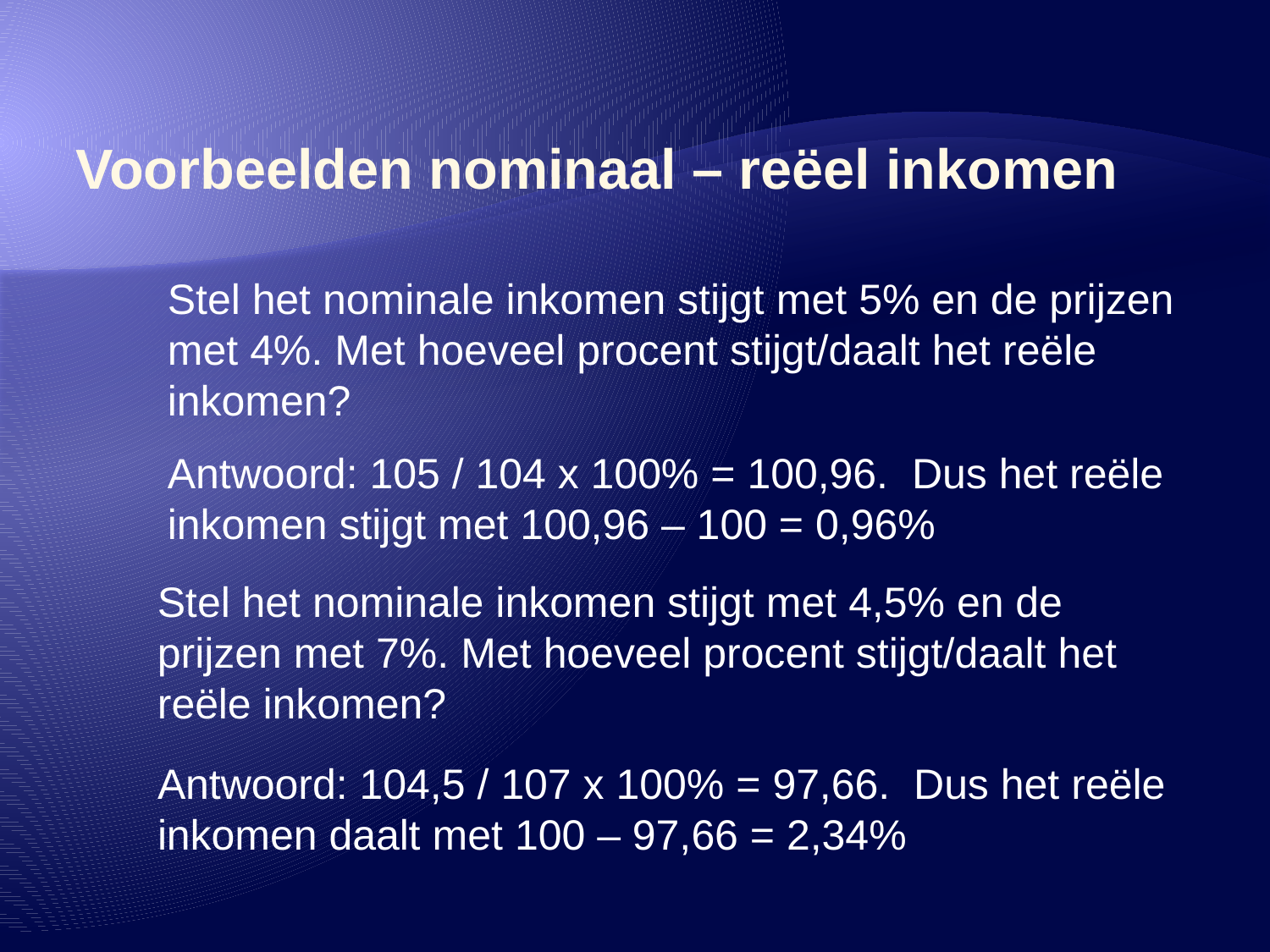

Voorbeelden nominaal – reëel inkomen
Stel het nominale inkomen stijgt met 5% en de prijzen met 4%. Met hoeveel procent stijgt/daalt het reële inkomen?
Antwoord: 105 / 104 x 100% = 100,96.  Dus het reële inkomen stijgt met 100,96 – 100 = 0,96%
Stel het nominale inkomen stijgt met 4,5% en de prijzen met 7%. Met hoeveel procent stijgt/daalt het reële inkomen?
Antwoord: 104,5 / 107 x 100% = 97,66.  Dus het reële inkomen daalt met 100 – 97,66 = 2,34%